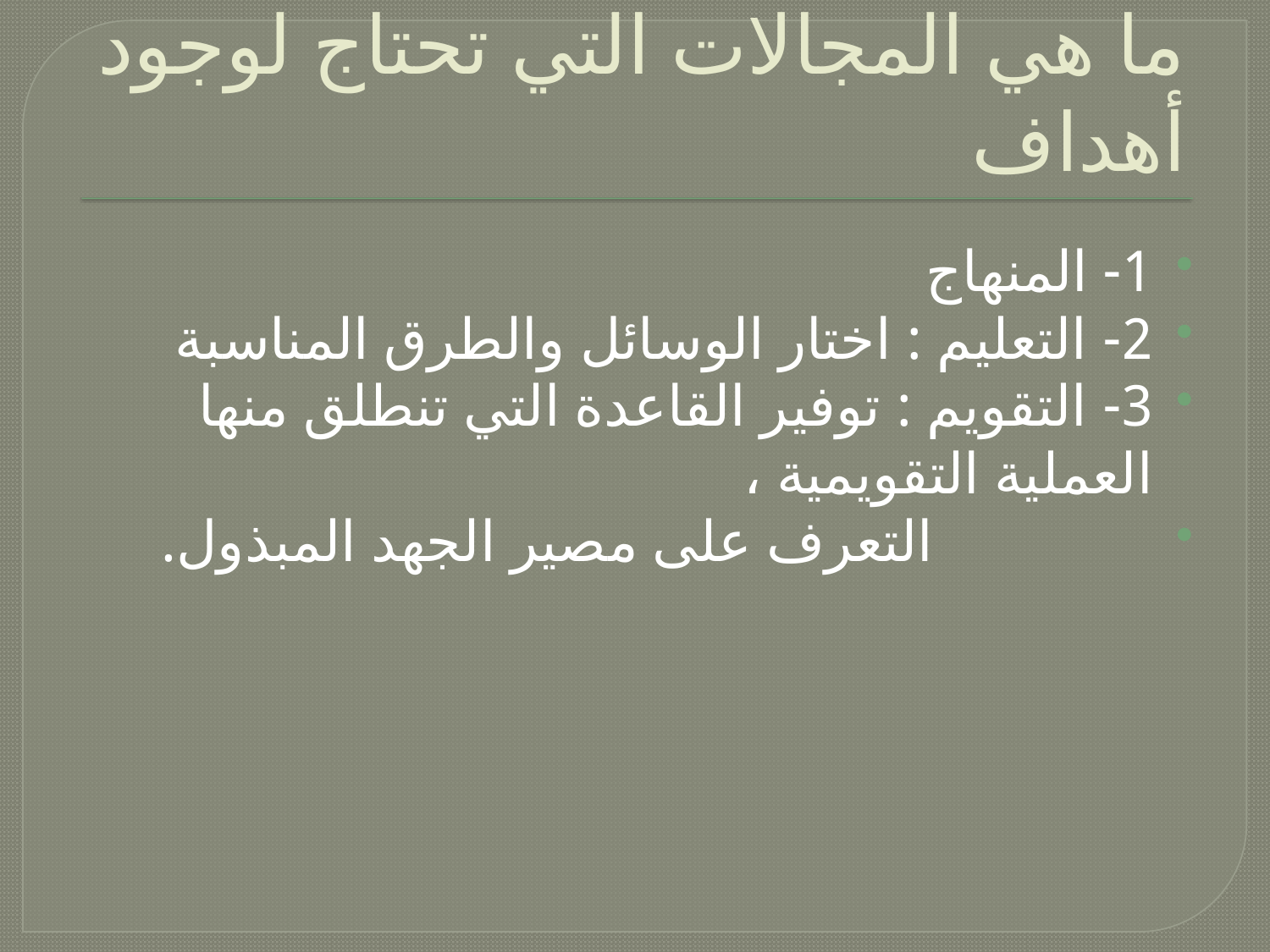

# ما هي المجالات التي تحتاج لوجود أهداف
1- المنهاج
2- التعليم : اختار الوسائل والطرق المناسبة
3- التقويم : توفير القاعدة التي تنطلق منها العملية التقويمية ،
               التعرف على مصير الجهد المبذول.